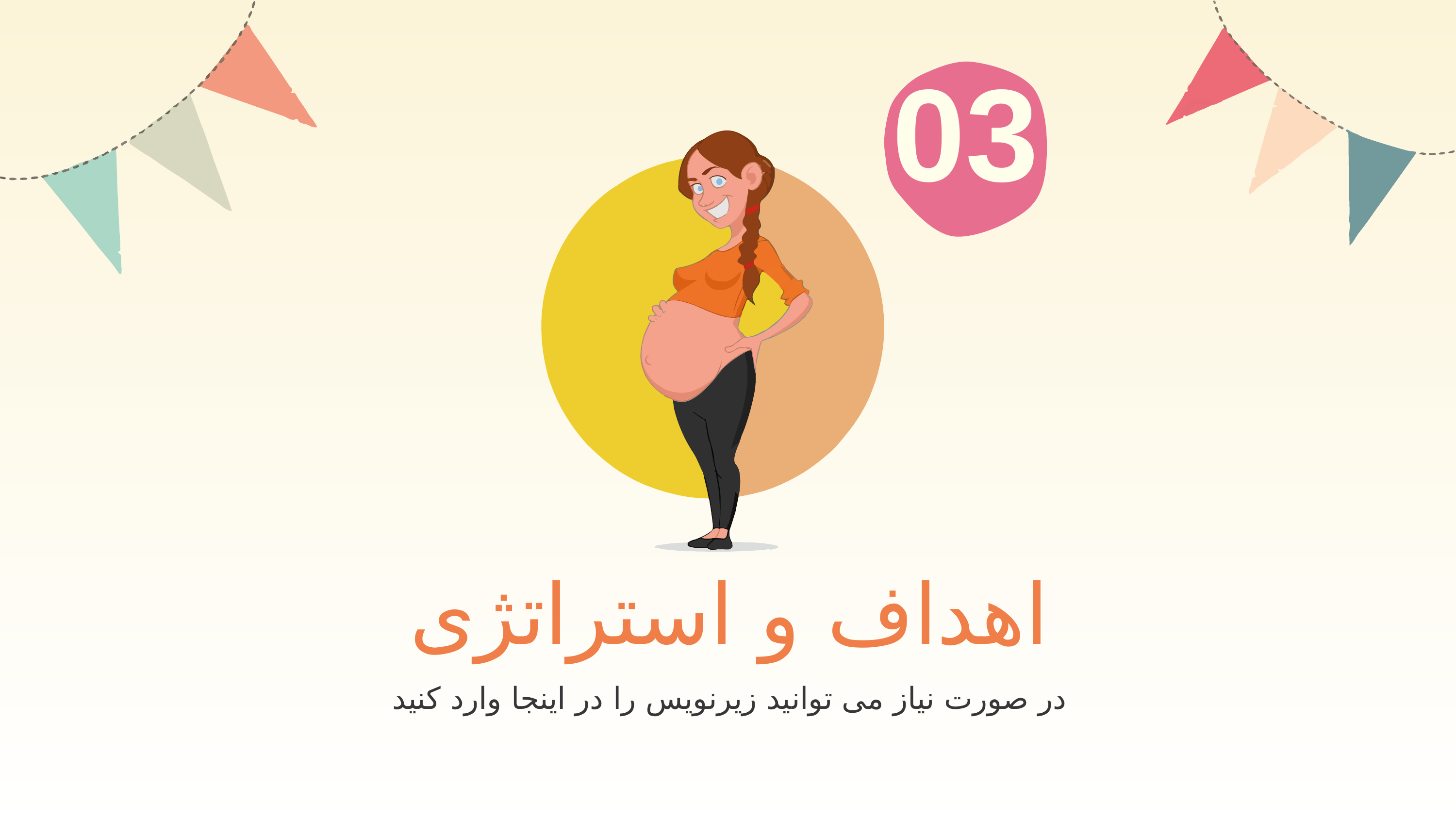

03

# اهداف و استراتژی
در صورت نیاز می توانید زیرنویس را در اینجا وارد کنید